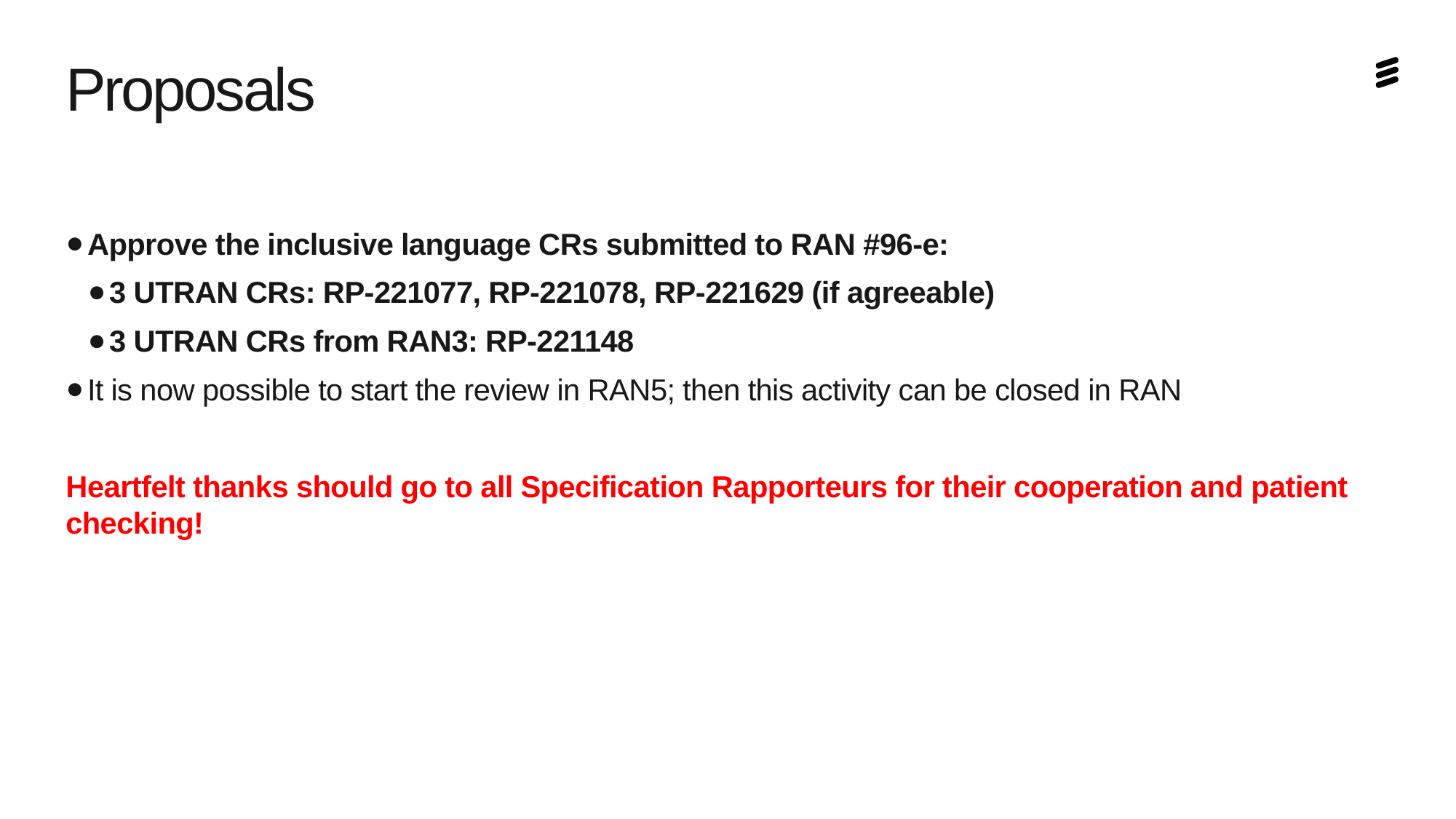

# Proposals
Approve the inclusive language CRs submitted to RAN #96-e:
3 UTRAN CRs: RP-221077, RP-221078, RP-221629 (if agreeable)
3 UTRAN CRs from RAN3: RP-221148
It is now possible to start the review in RAN5; then this activity can be closed in RAN

Heartfelt thanks should go to all Specification Rapporteurs for their cooperation and patient checking!